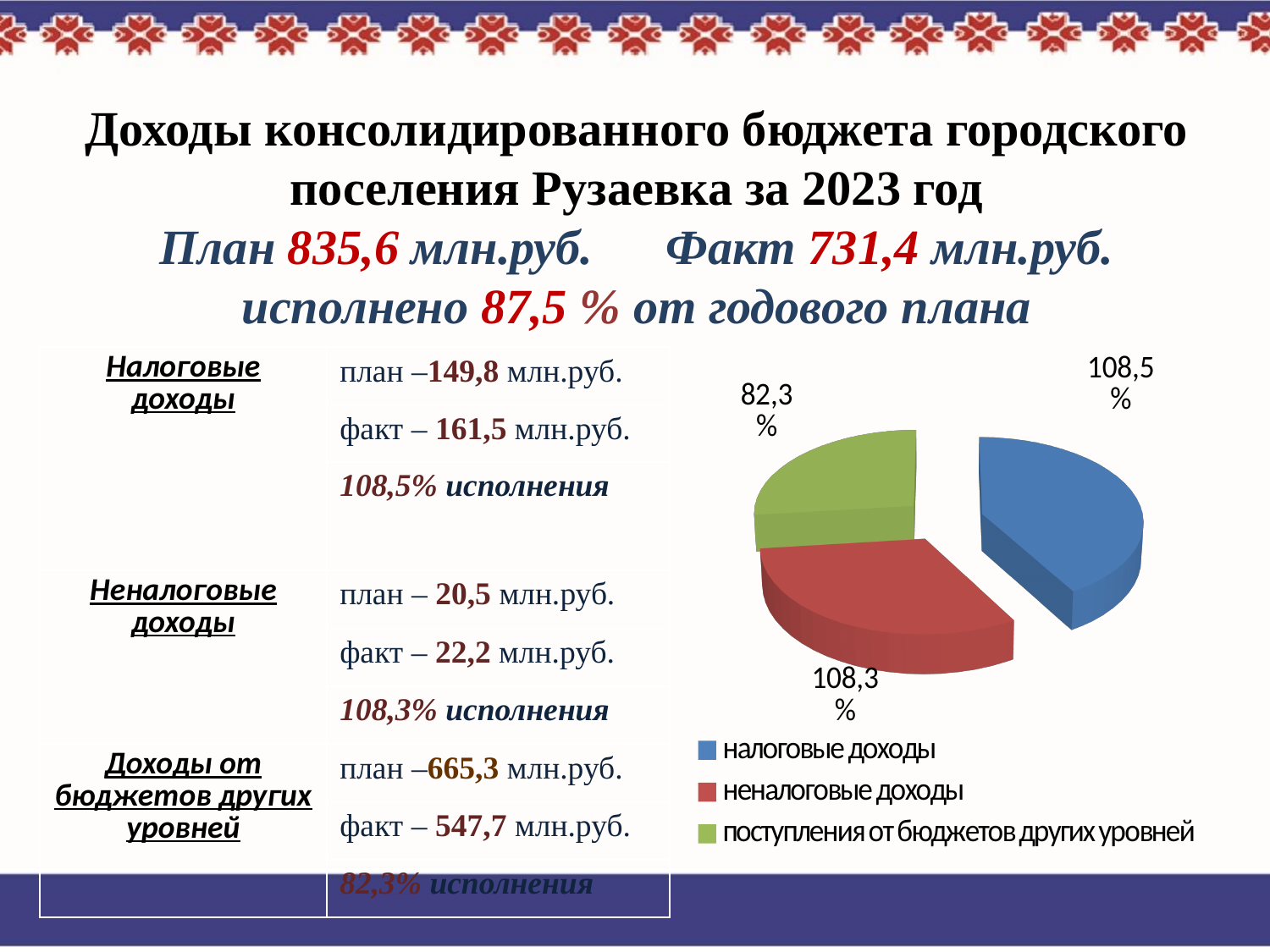

# Доходы консолидированного бюджета городского поселения Рузаевка за 2023 год План 835,6 млн.руб.      Факт 731,4 млн.руб. исполнено 87,5 % от годового плана

[unsupported chart]

| Налоговые доходы | план –149,8 млн.руб. |
| --- | --- |
|  | факт – 161,5 млн.руб. |
|  | 108,5% исполнения |
| Неналоговые доходы | план – 20,5 млн.руб. |
|  | факт – 22,2 млн.руб. |
|  | 108,3% исполнения |
| Доходы от бюджетов других уровней | план –665,3 млн.руб. |
|  | факт – 547,7 млн.руб. |
|  | 82,3% исполнения |